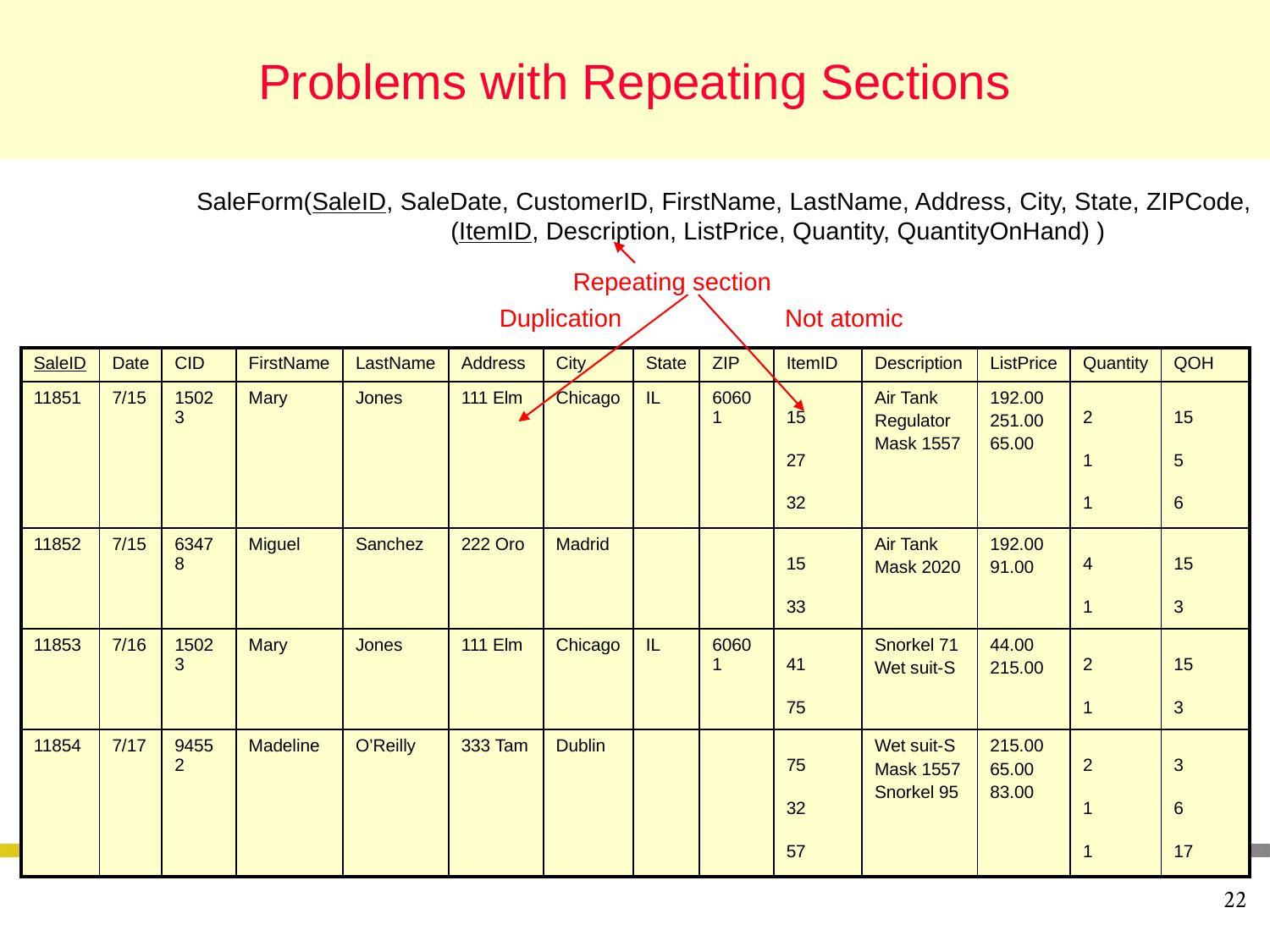

# Problems with Repeating Sections
SaleForm(SaleID, SaleDate, CustomerID, FirstName, LastName, Address, City, State, ZIPCode,
		(ItemID, Description, ListPrice, Quantity, QuantityOnHand) )

Repeating section

Duplication
Not atomic
| SaleID | Date | CID | FirstName | LastName | Address | City | State | ZIP | ItemID | Description | ListPrice | Quantity | QOH |
| --- | --- | --- | --- | --- | --- | --- | --- | --- | --- | --- | --- | --- | --- |
| 11851 | 7/15 | 15023 | Mary | Jones | 111 Elm | Chicago | IL | 60601 | 15 27 32 | Air Tank Regulator Mask 1557 | 192.00 251.00 65.00 | 2 1 1 | 15 5 6 |
| 11852 | 7/15 | 63478 | Miguel | Sanchez | 222 Oro | Madrid |  |  | 15 33 | Air Tank Mask 2020 | 192.00 91.00 | 4 1 | 15 3 |
| 11853 | 7/16 | 15023 | Mary | Jones | 111 Elm | Chicago | IL | 60601 | 41 75 | Snorkel 71 Wet suit-S | 44.00 215.00 | 2 1 | 15 3 |
| 11854 | 7/17 | 94552 | Madeline | O’Reilly | 333 Tam | Dublin |  |  | 75 32 57 | Wet suit-S Mask 1557 Snorkel 95 | 215.00 65.00 83.00 | 2 1 1 | 3 6 17 |
22